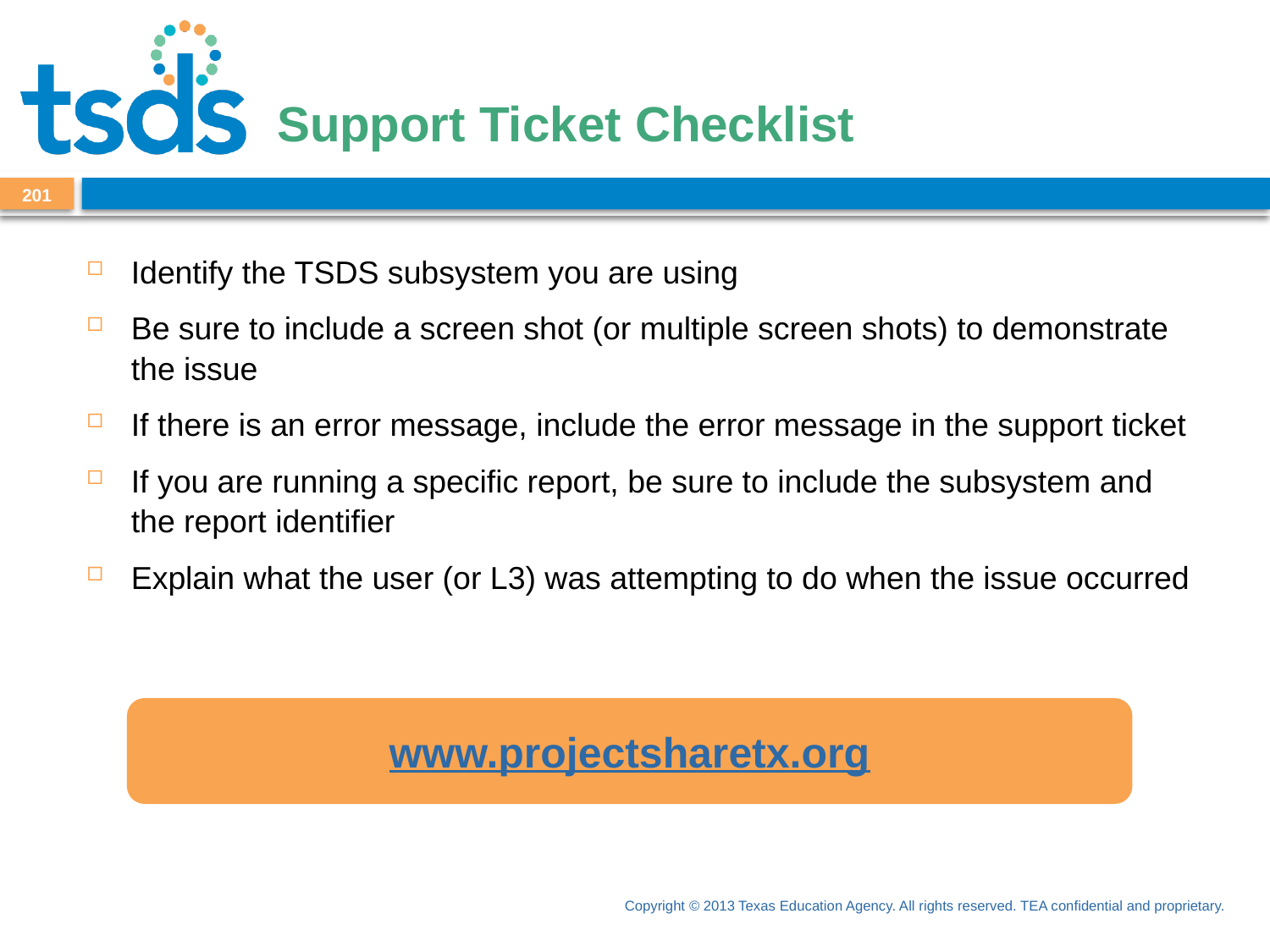

# Support Ticket Checklist
201
Identify the TSDS subsystem you are using
Be sure to include a screen shot (or multiple screen shots) to demonstrate the issue
If there is an error message, include the error message in the support ticket
If you are running a specific report, be sure to include the subsystem and the report identifier
Explain what the user (or L3) was attempting to do when the issue occurred
www.projectsharetx.org